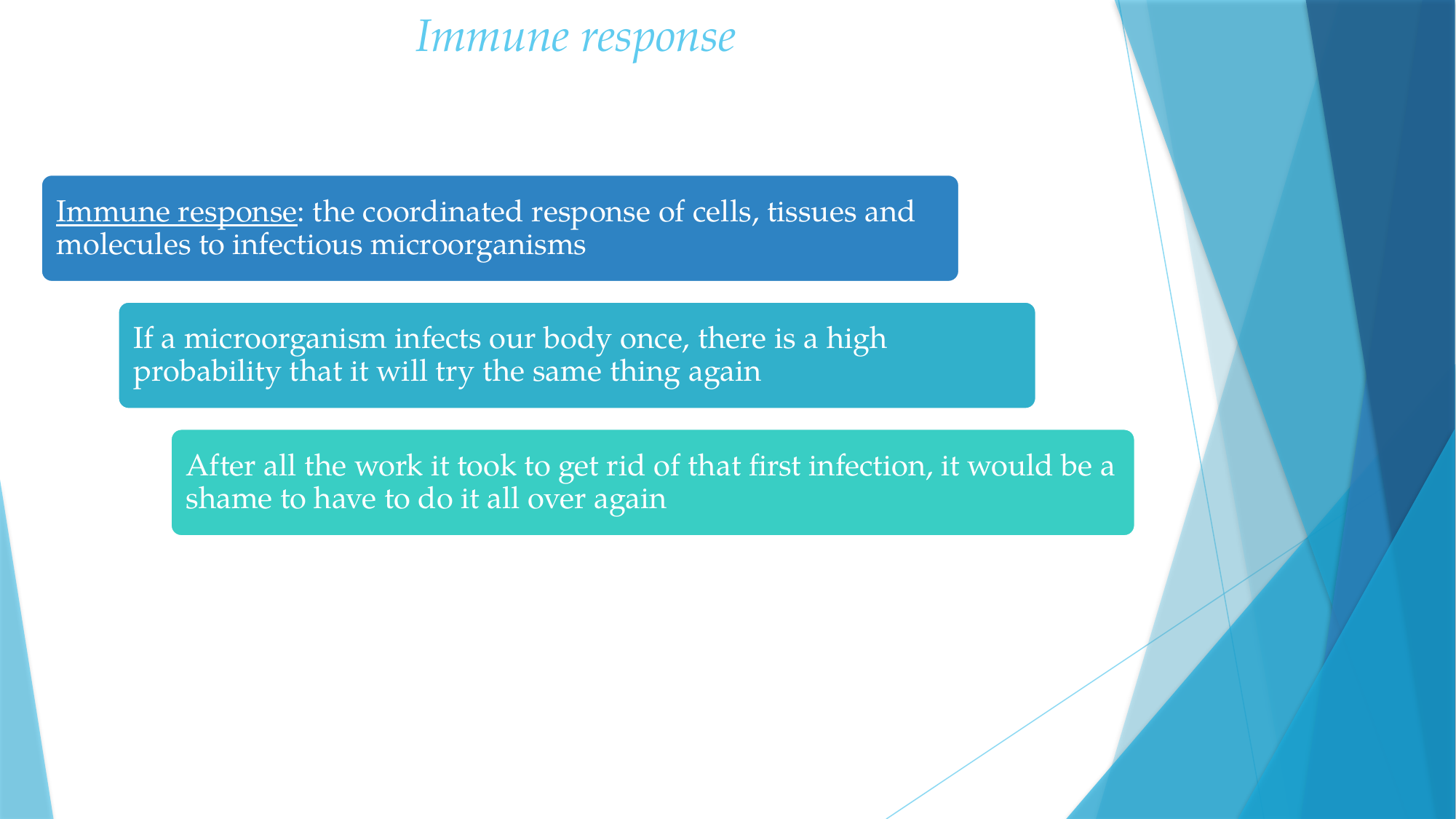

Immune response
Immune response: the coordinated response of cells, tissues and molecules to infectious microorganisms
If a microorganism infects our body once, there is a high probability that it will try the same thing again
After all the work it took to get rid of that first infection, it would be a shame to have to do it all over again
Карактеристика имунског система је да памти инфективне микроорганизме против којих се борио